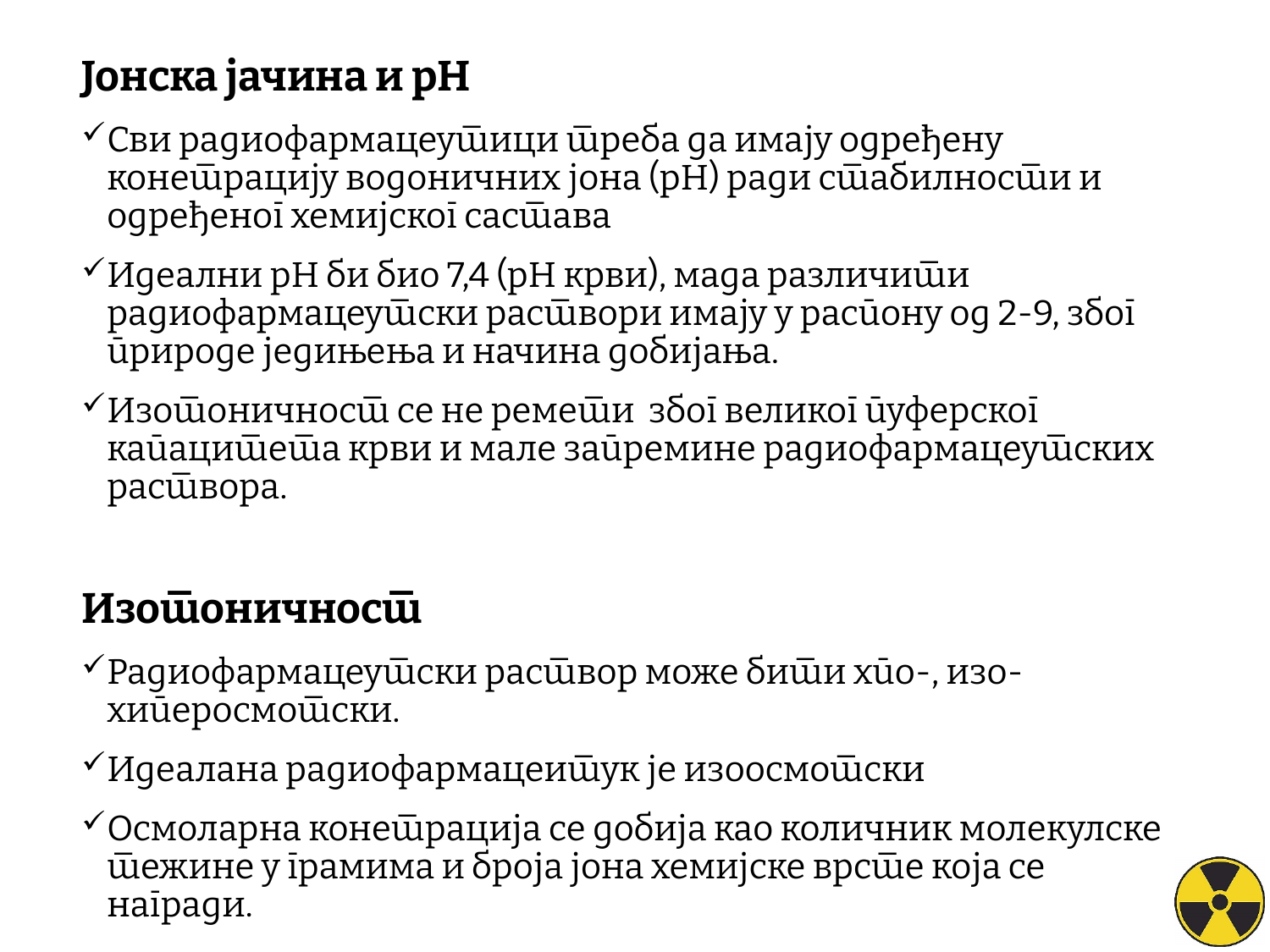

Јонска јачина и pH
Сви радиофармацеутици треба да имају одређену конетрацију водоничних јона (pH) ради стабилности и одређеног хемијског састава
Идеални pH би био 7,4 (pH крви), мада различити радиофармацеутски раствори имају у распону од 2-9, због природе једињења и начина добијања.
Изотоничност се не ремети  због великог пуферског капацитета крви и мале запремине радиофармацеутских раствора.

Изотоничност
Радиофармацеутски раствор може бити хпо-, изо- хиперосмотски.
Идеалана радиофармацеитук је изоосмотски
Осмоларна конетрација се добија као количник молекулске тежине у грамима и броја јона хемијске врсте која се награди.